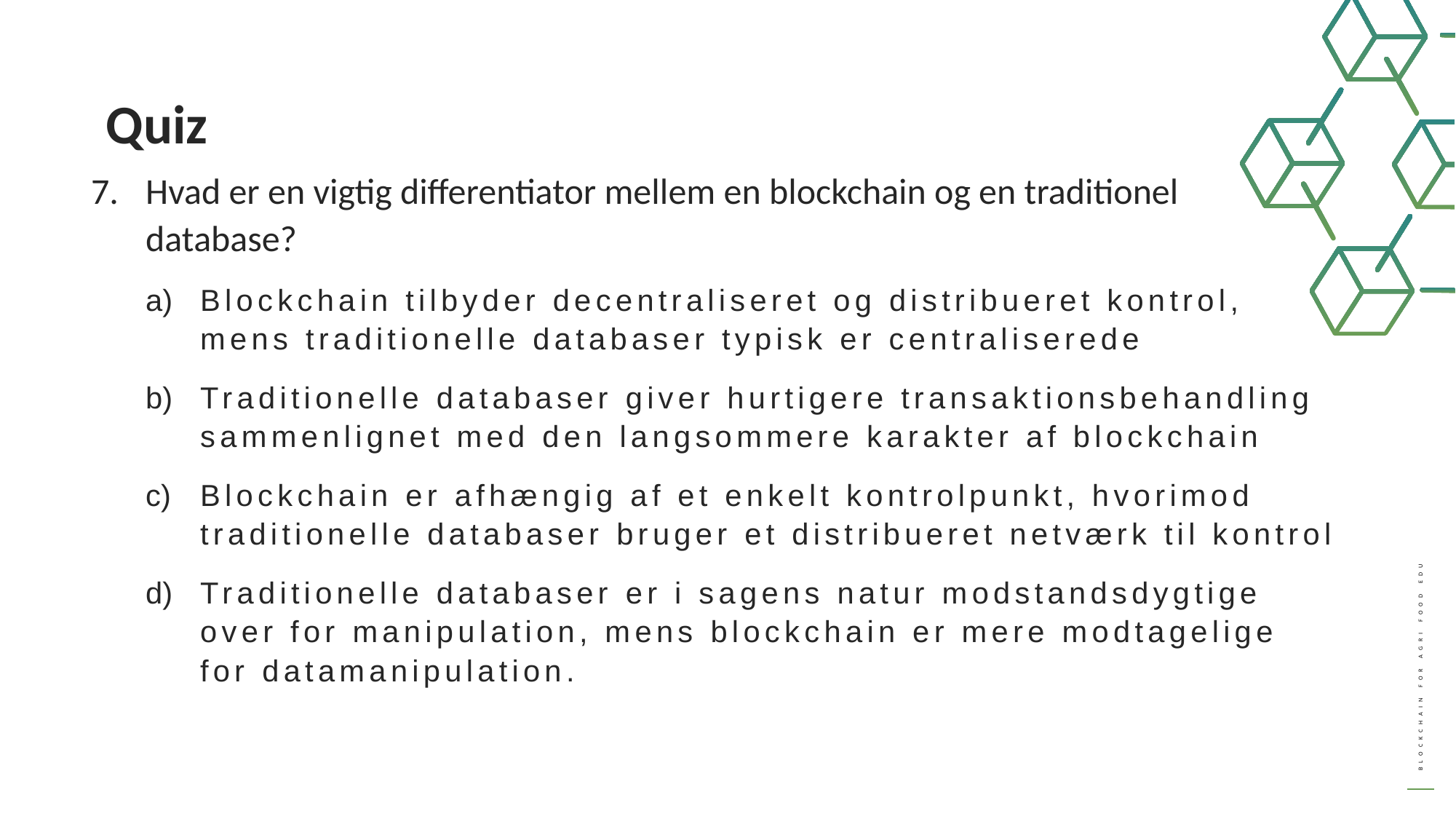

Quiz
Hvad er en vigtig differentiator mellem en blockchain og en traditionel database?
Blockchain tilbyder decentraliseret og distribueret kontrol, mens traditionelle databaser typisk er centraliserede
Traditionelle databaser giver hurtigere transaktionsbehandling sammenlignet med den langsommere karakter af blockchain
Blockchain er afhængig af et enkelt kontrolpunkt, hvorimod traditionelle databaser bruger et distribueret netværk til kontrol
Traditionelle databaser er i sagens natur modstandsdygtige over for manipulation, mens blockchain er mere modtagelige for datamanipulation.